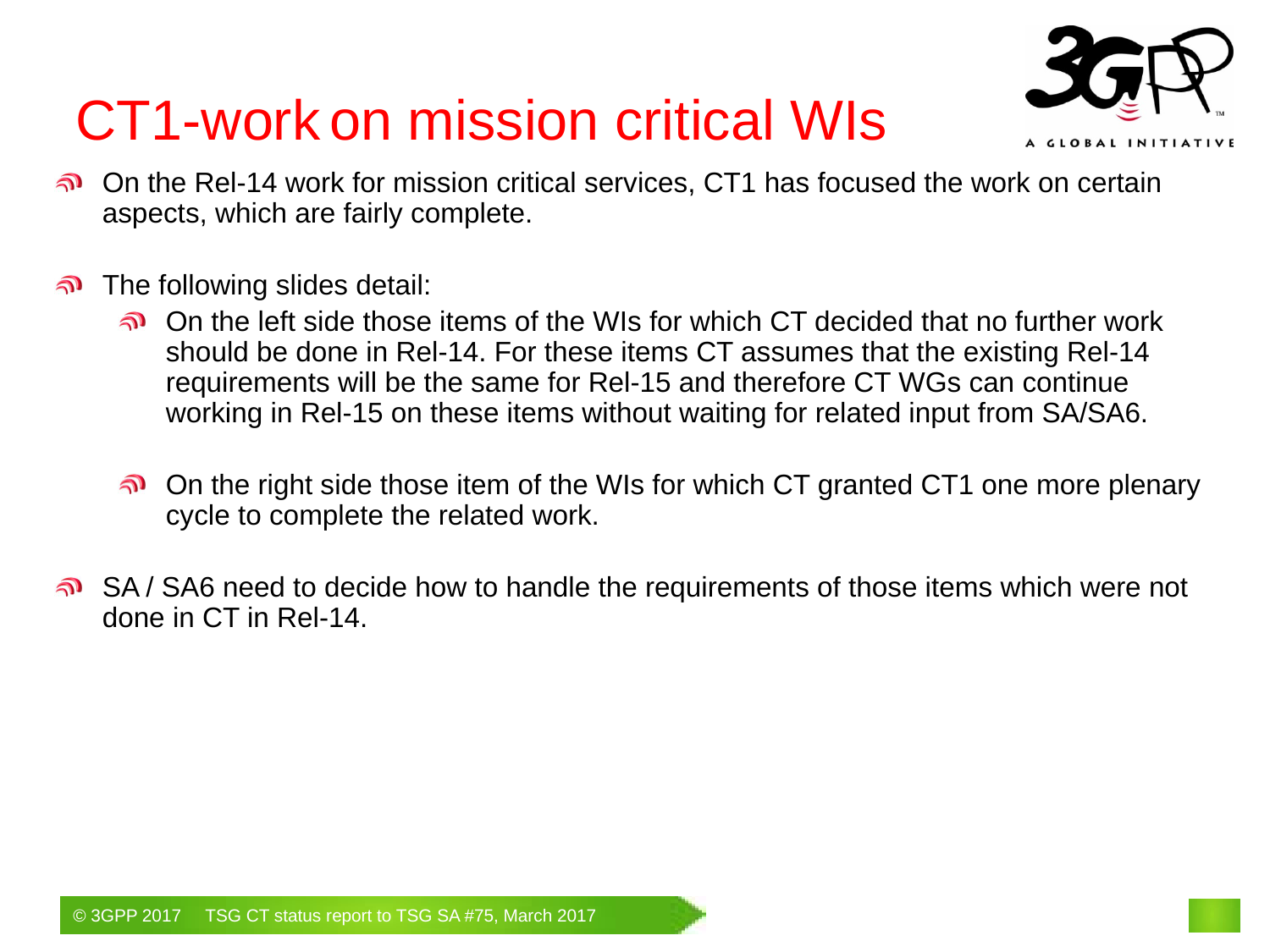

# CT1-work on mission critical WIs
On the Rel-14 work for mission critical services, CT1 has focused the work on certain aspects, which are fairly complete.

The following slides detail:
On the left side those items of the WIs for which CT decided that no further work should be done in Rel-14. For these items CT assumes that the existing Rel-14 requirements will be the same for Rel-15 and therefore CT WGs can continue working in Rel-15 on these items without waiting for related input from SA/SA6.

On the right side those item of the WIs for which CT granted CT1 one more plenary cycle to complete the related work.

SA / SA6 need to decide how to handle the requirements of those items which were not done in CT in Rel-14.